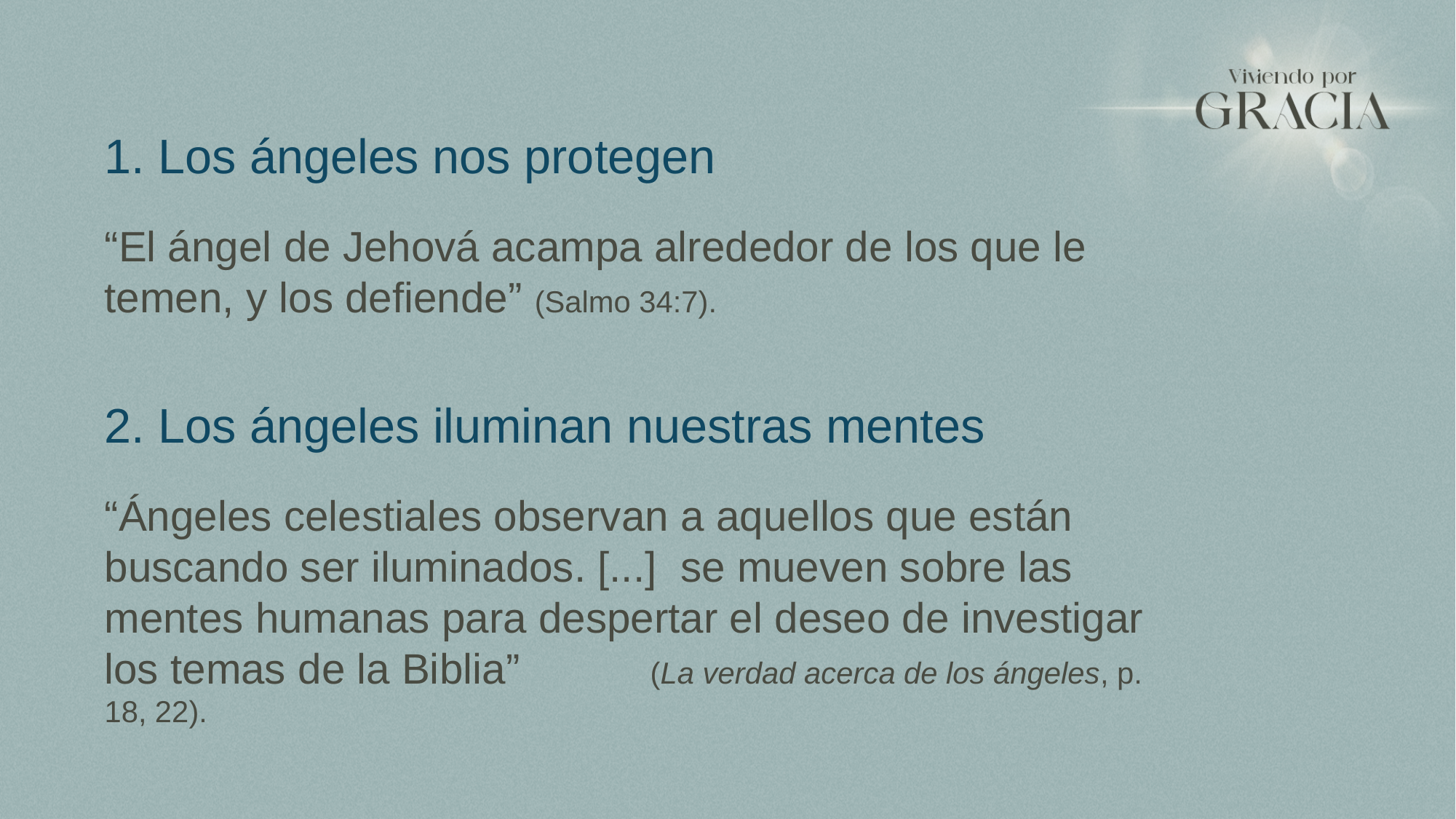

1. Los ángeles nos protegen
“El ángel de Jehová acampa alrededor de los que le temen, y los defiende” (Salmo 34:7).
2. Los ángeles iluminan nuestras mentes
“Ángeles celestiales observan a aquellos que están buscando ser iluminados. [...]  se mueven sobre las mentes humanas para despertar el deseo de investigar los temas de la Biblia”           (La verdad acerca de los ángeles, p. 18, 22).